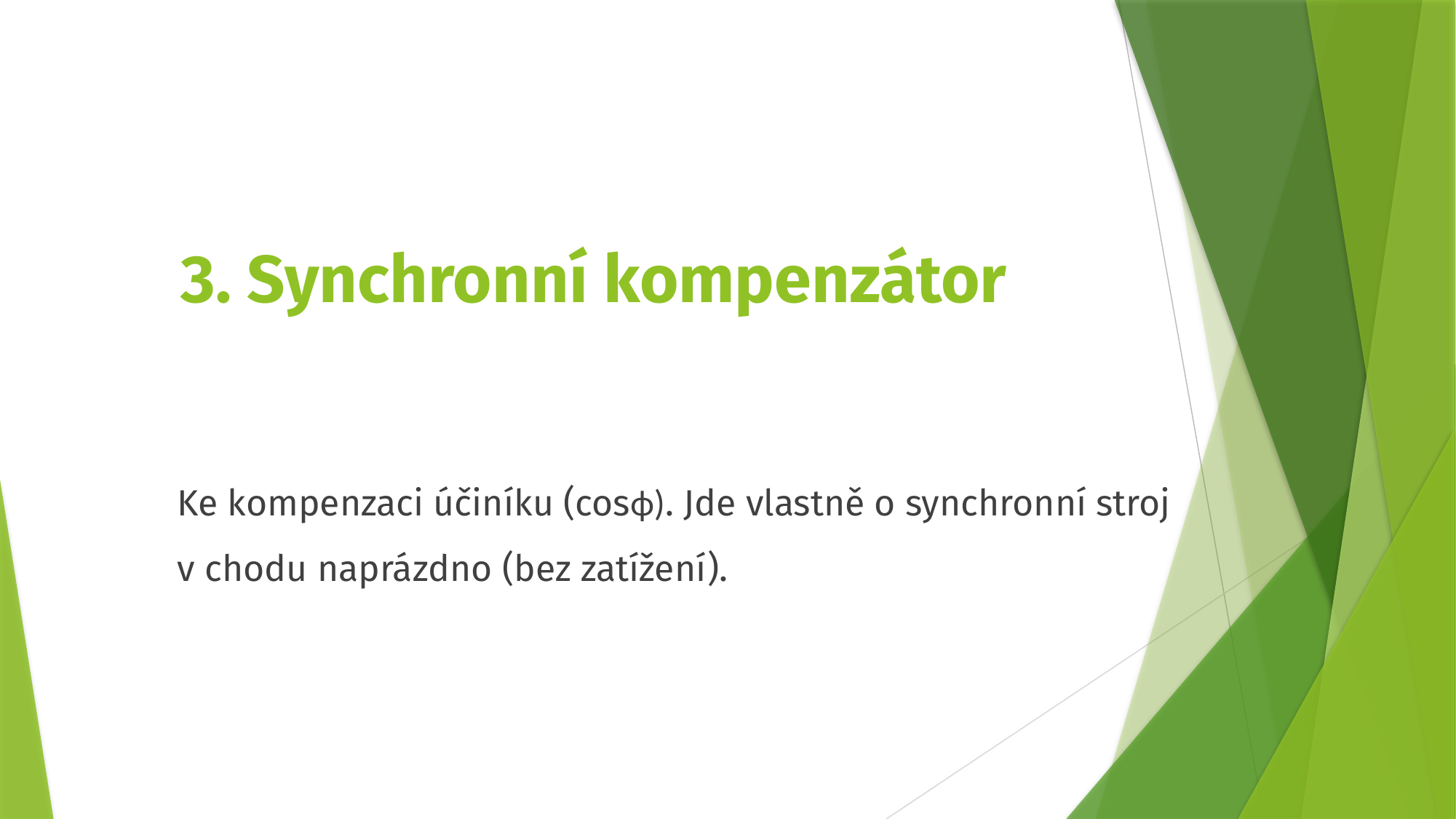

# 3. Synchronní kompenzátor
Ke kompenzaci účiníku (cosϕ). Jde vlastně o synchronní stroj v chodu naprázdno (bez zatížení).